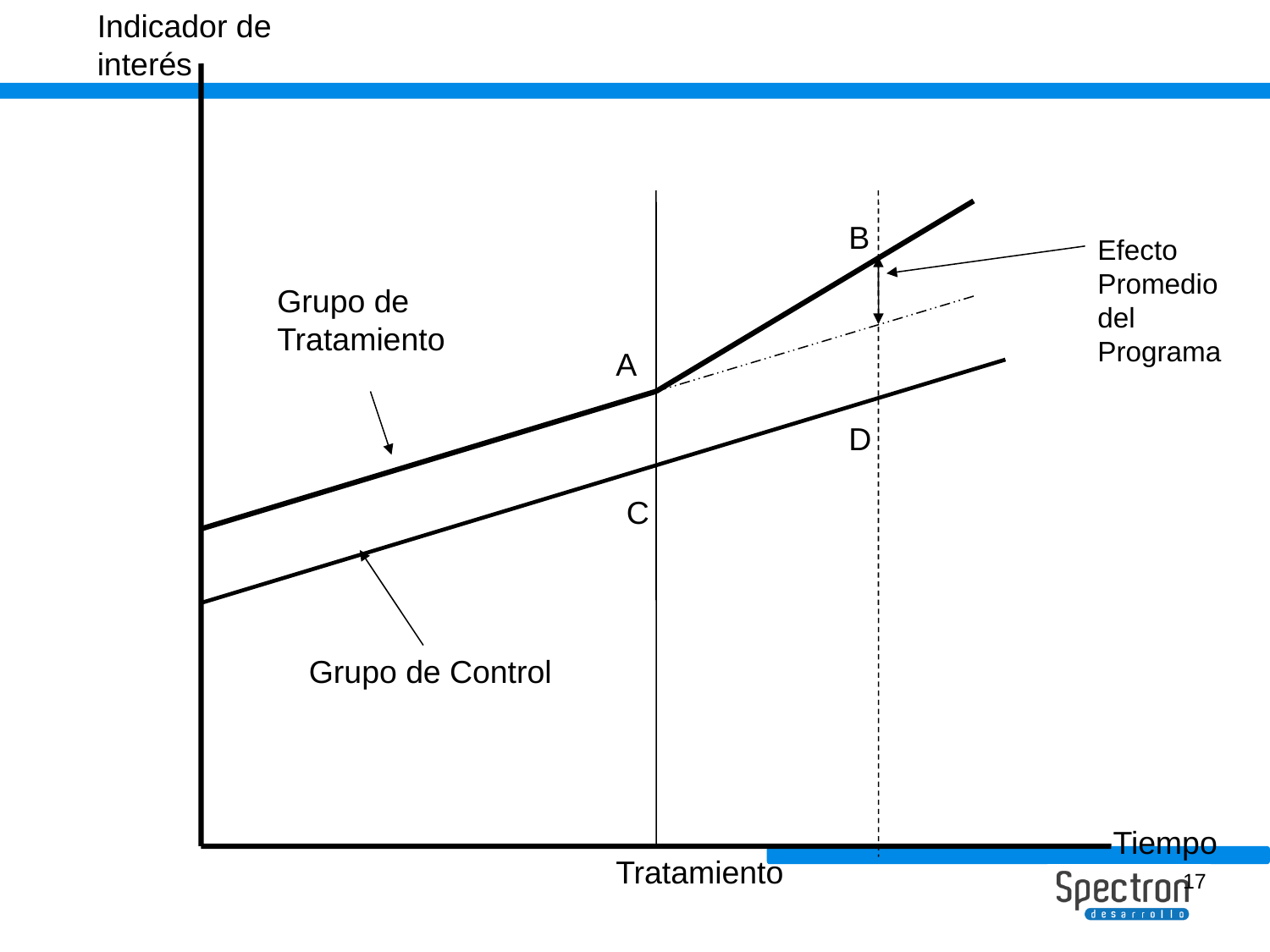

Indicador de interés

Tiempo

Tratamiento

B

Efecto Promedio del Programa

Grupo de Tratamiento
A

D
C

Grupo de Control
17